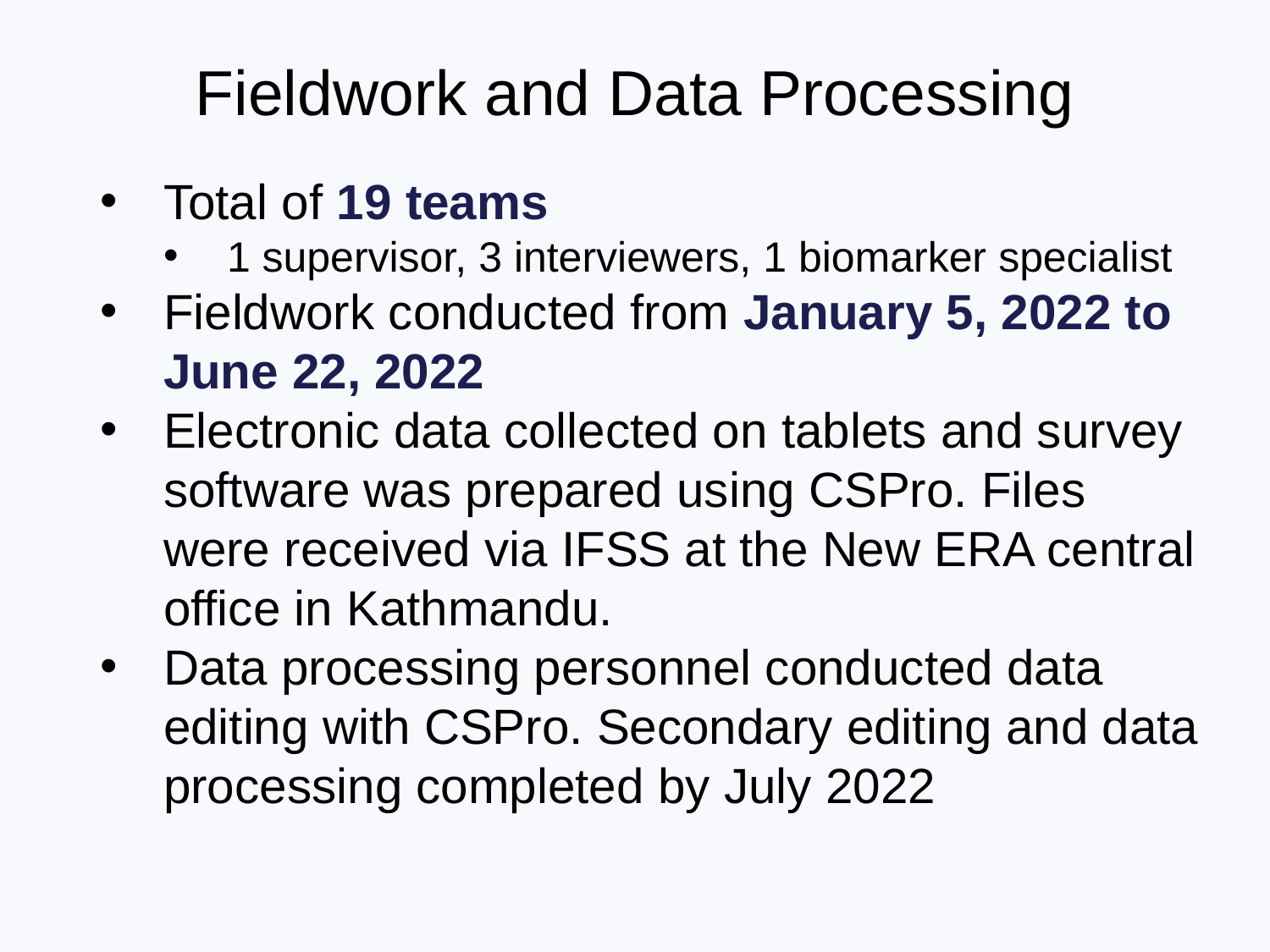

# Fieldwork and Data Processing
Total of 19 teams
1 supervisor, 3 interviewers, 1 biomarker specialist
Fieldwork conducted from January 5, 2022 to June 22, 2022
Electronic data collected on tablets and survey software was prepared using CSPro. Files  were received via IFSS at the New ERA central office in Kathmandu.
Data processing personnel conducted data editing with CSPro. Secondary editing and data processing completed by July 2022